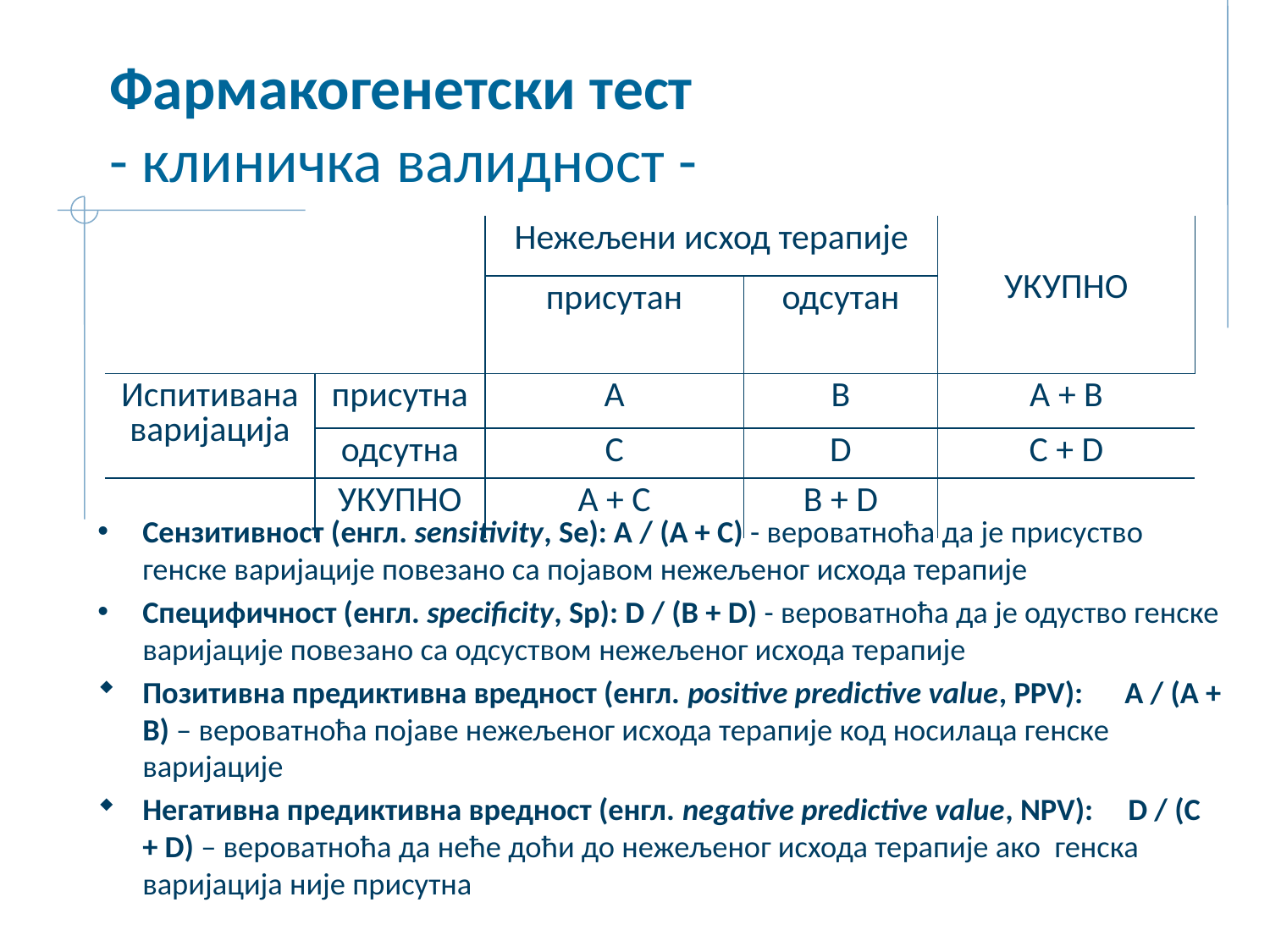

# Фармакогенетски тест - клиничка валидност -
|  |  | Нежељени исход терапије |  | УКУПНО |
| --- | --- | --- | --- | --- |
|  |  | присутан | одсутан |  |
| Испитивана варијација | присутна | A | B | A + B |
|  | одсутна | C | D | C + D |
|  | УКУПНО | А + C | B + D |  |
Сензитивност (енгл. sensitivity, Sе): A / (A + C) - вероватноћа да је присуство генске варијације повезано са појавом нежељеног исхода терапије
Специфичност (енгл. specificity, Sp): D / (B + D) - вероватноћа да је одуство генске варијације повезано са одсуством нежељеног исхода терапије
Позитивна предиктивна вредност (енгл. positive predictive value, PPV):      A / (A + B) – вероватноћа појаве нежељеног исхода терапије код носилаца генске варијације
Негативна предиктивна вредност (енгл. negative predictive value, NPV):     D / (C + D) – вероватноћа да неће доћи до нежељеног исхода терапије ако  генска варијација није присутна